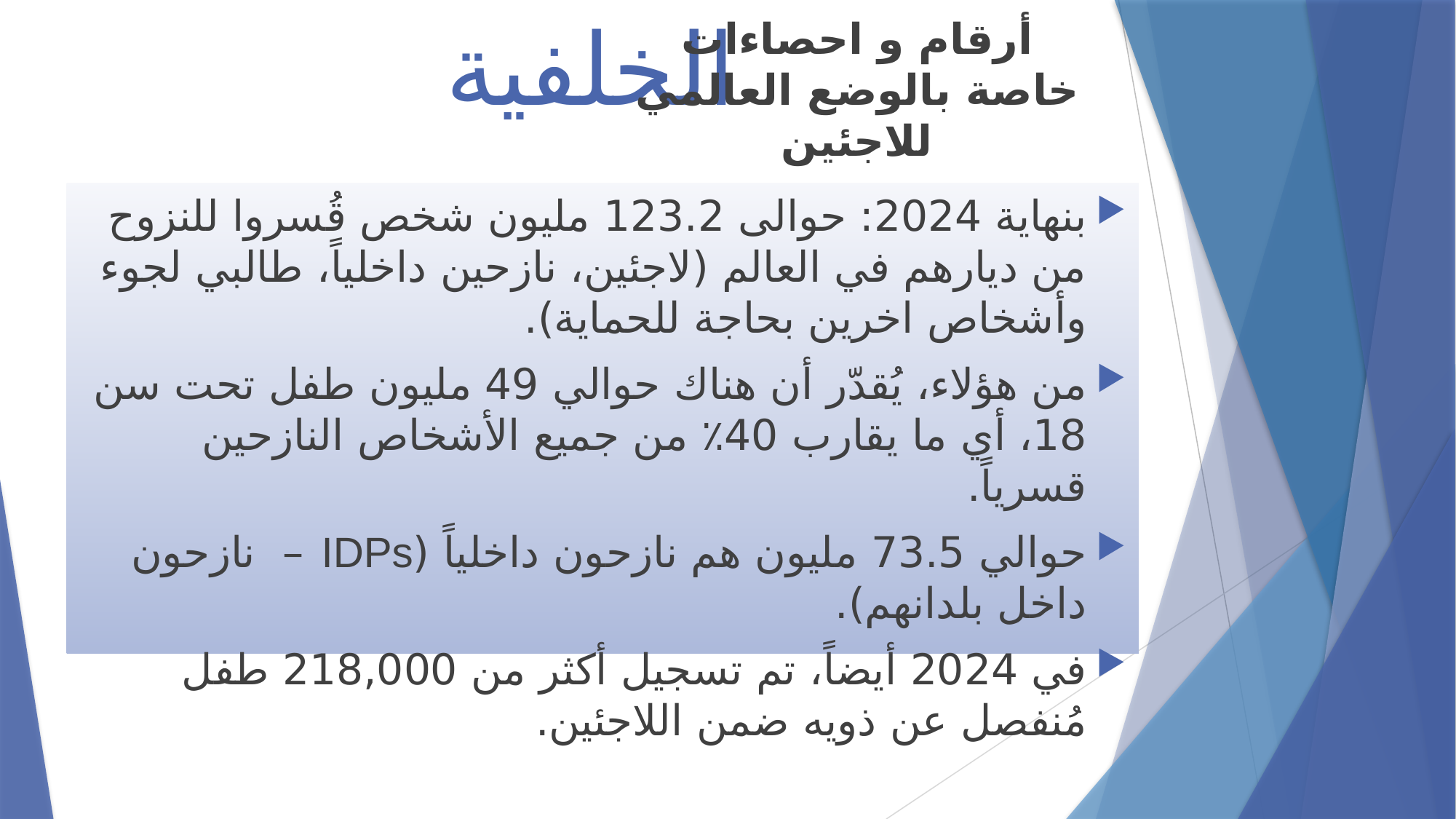

# الخلفية
أرقام و احصاءات خاصة بالوضع العالمي للاجئين
بنهاية 2024: حوالى 123.2 مليون شخص قُسروا للنزوح من ديارهم في العالم (لاجئين، نازحين داخلياً، طالبي لجوء وأشخاص اخرين بحاجة للحماية).
من هؤلاء، يُقدّر أن هناك حوالي 49 مليون طفل تحت سن 18، أي ما يقارب 40٪ من جميع الأشخاص النازحين قسرياً.
حوالي 73.5 مليون هم نازحون داخلياً (IDPs  –  نازحون داخل بلدانهم).
في 2024 أيضاً، تم تسجيل أكثر من 218,000 طفل مُنفصل عن ذويه ضمن اللاجئين.